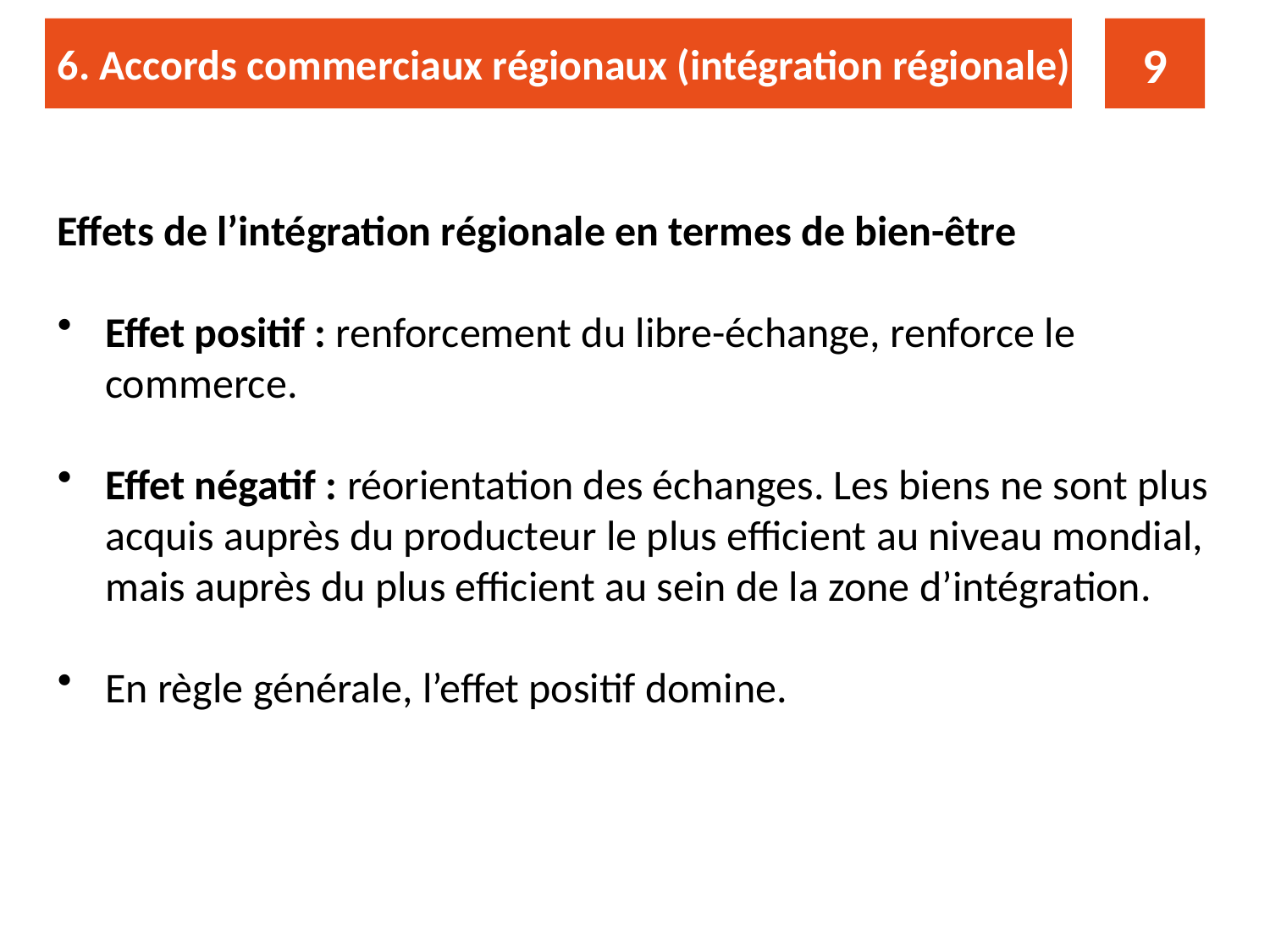

6. Accords commerciaux régionaux (intégration régionale)
9

Effets de l’intégration régionale en termes de bien-être

Effet positif : renforcement du libre-échange, renforce le commerce.

Effet négatif : réorientation des échanges. Les biens ne sont plus acquis auprès du producteur le plus efficient au niveau mondial, mais auprès du plus efficient au sein de la zone d’intégration.

En règle générale, l’effet positif domine.